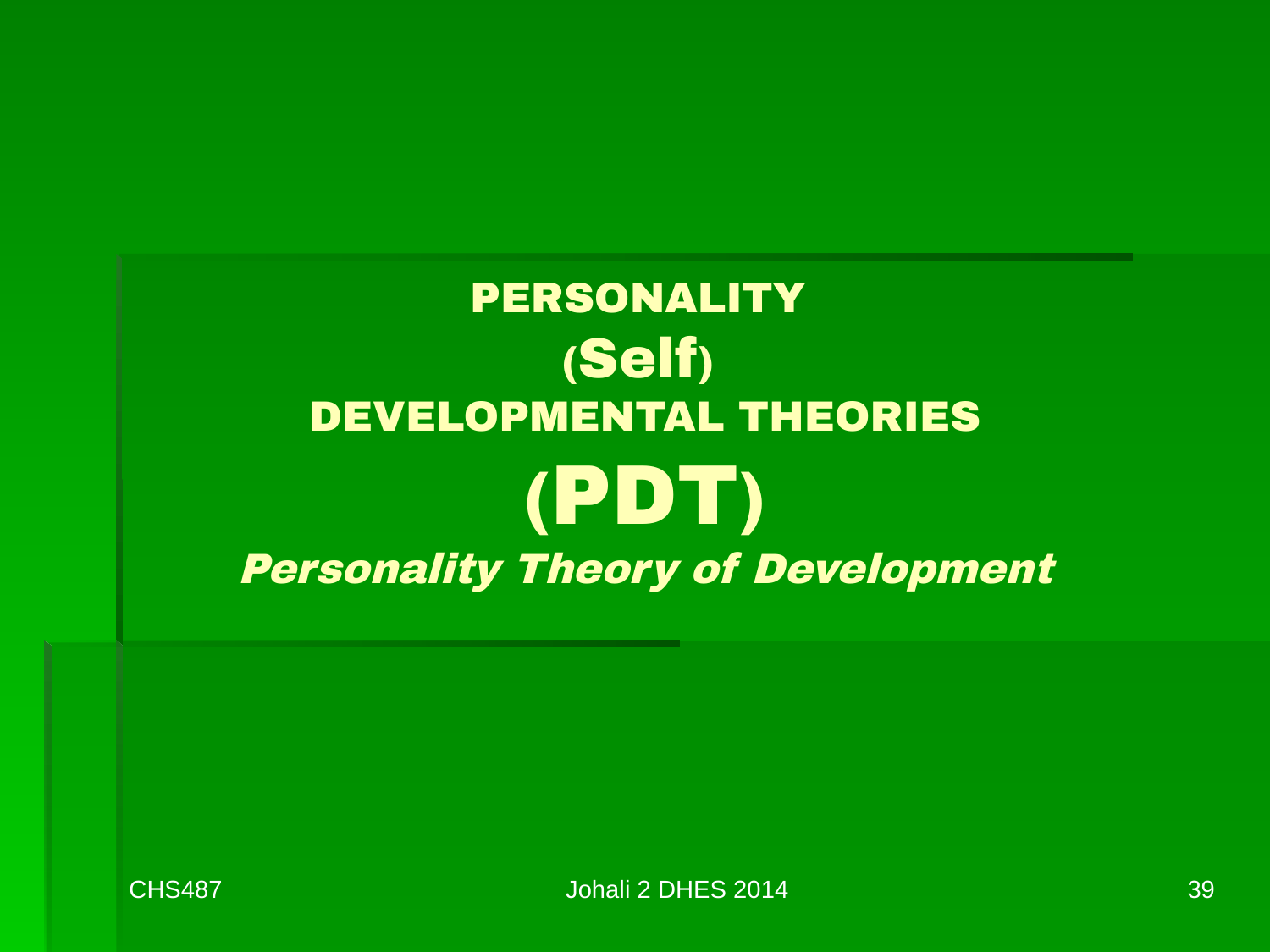

# PERSONALITY (Self) DEVELOPMENTAL THEORIES (PDT) Personality Theory of Development
CHS487
Johali 2 DHES 2014
39